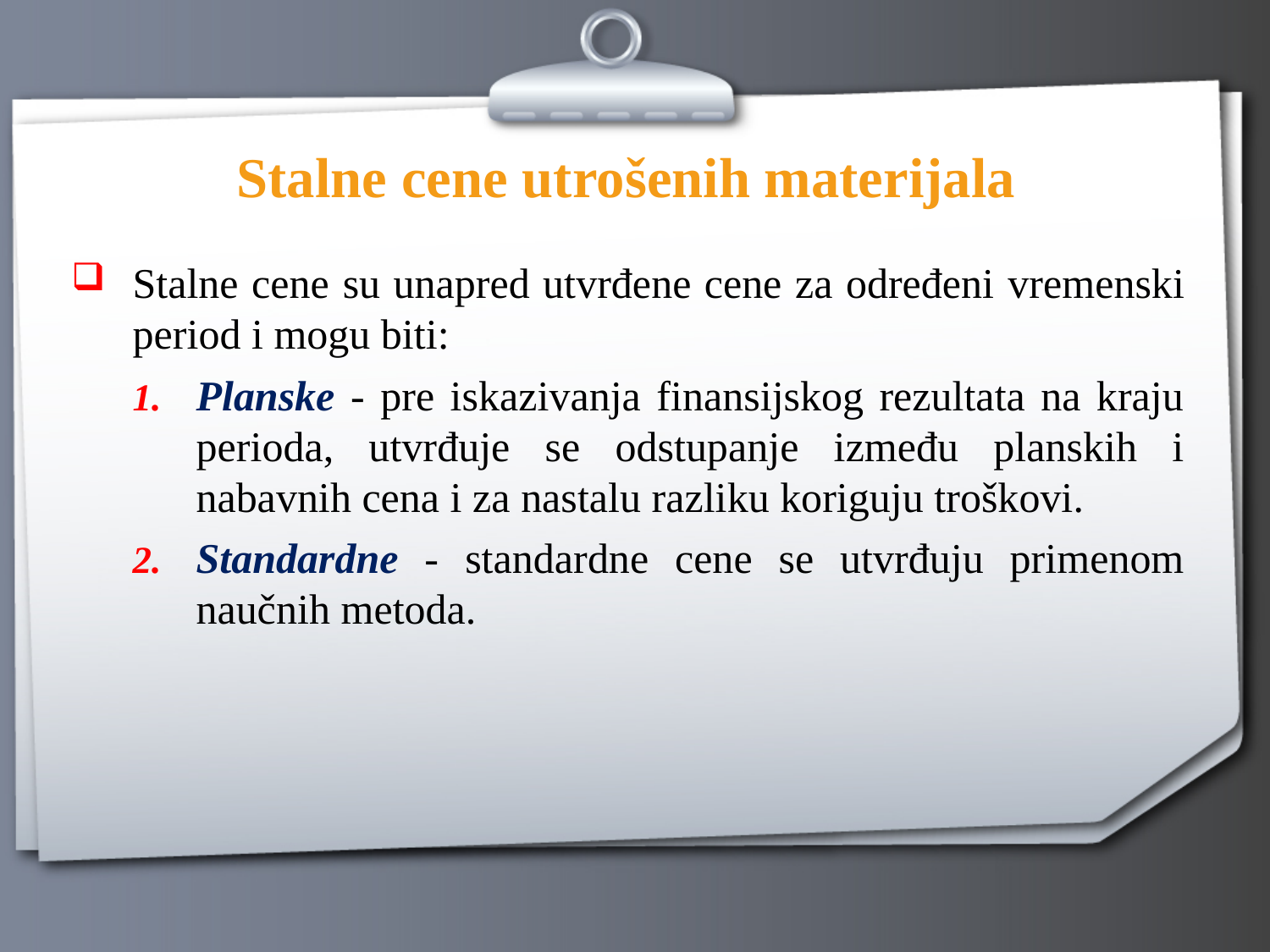

# Stalne cene utrošenih materijala
Stalne cene su unapred utvrđene cene za određeni vremenski period i mogu biti:
Planske - pre iskazivanja finansijskog rezultata na kraju perioda, utvrđuje se odstupanje između planskih i nabavnih cena i za nastalu razliku koriguju troškovi.
Standardne - standardne cene se utvrđuju primenom naučnih metoda.